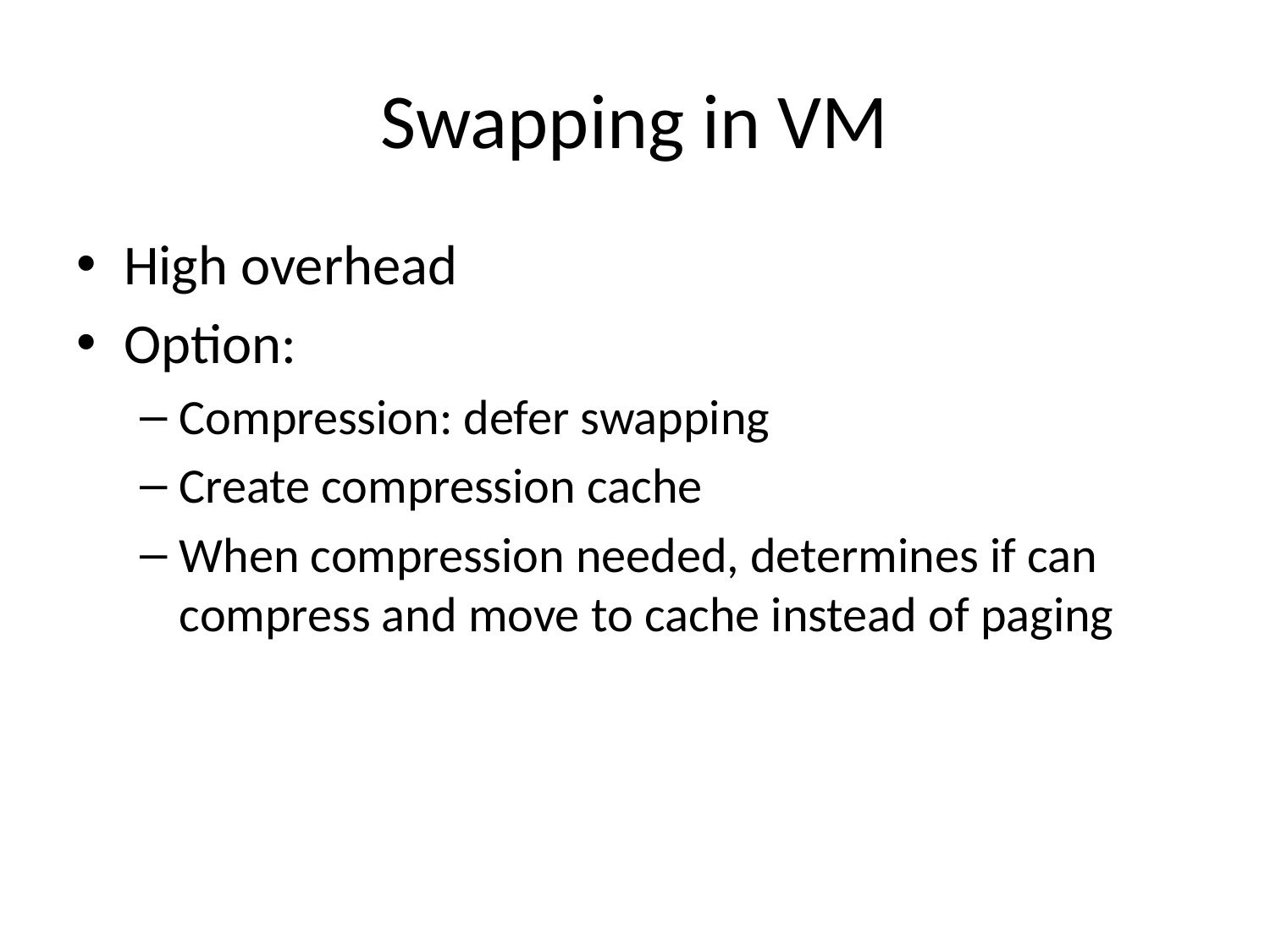

# Swapping in VM
High overhead
Option:
Compression: defer swapping
Create compression cache
When compression needed, determines if can compress and move to cache instead of paging